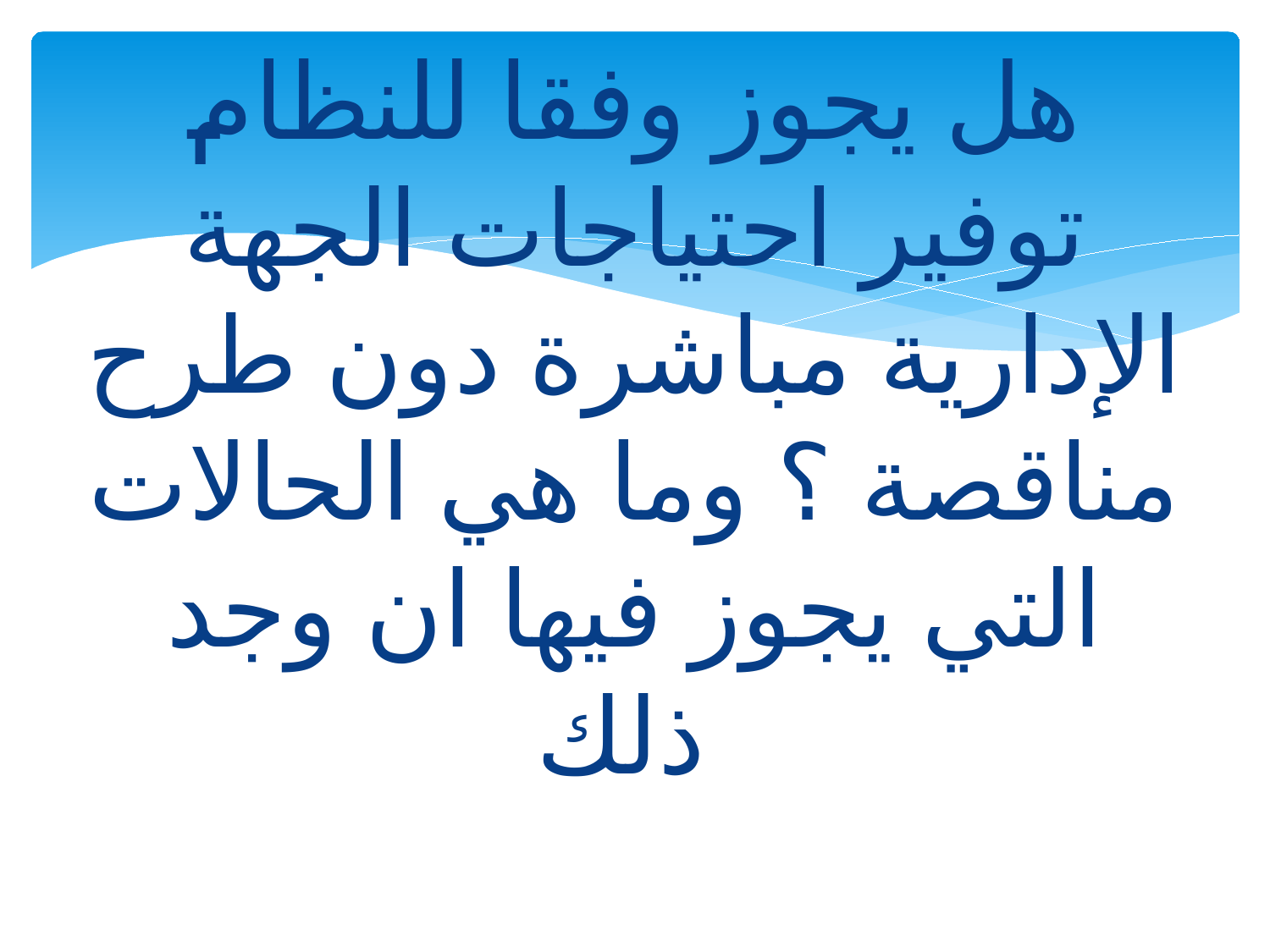

# هل يجوز وفقا للنظام توفير احتياجات الجهة الإدارية مباشرة دون طرح مناقصة ؟ وما هي الحالات التي يجوز فيها ان وجد ذلك